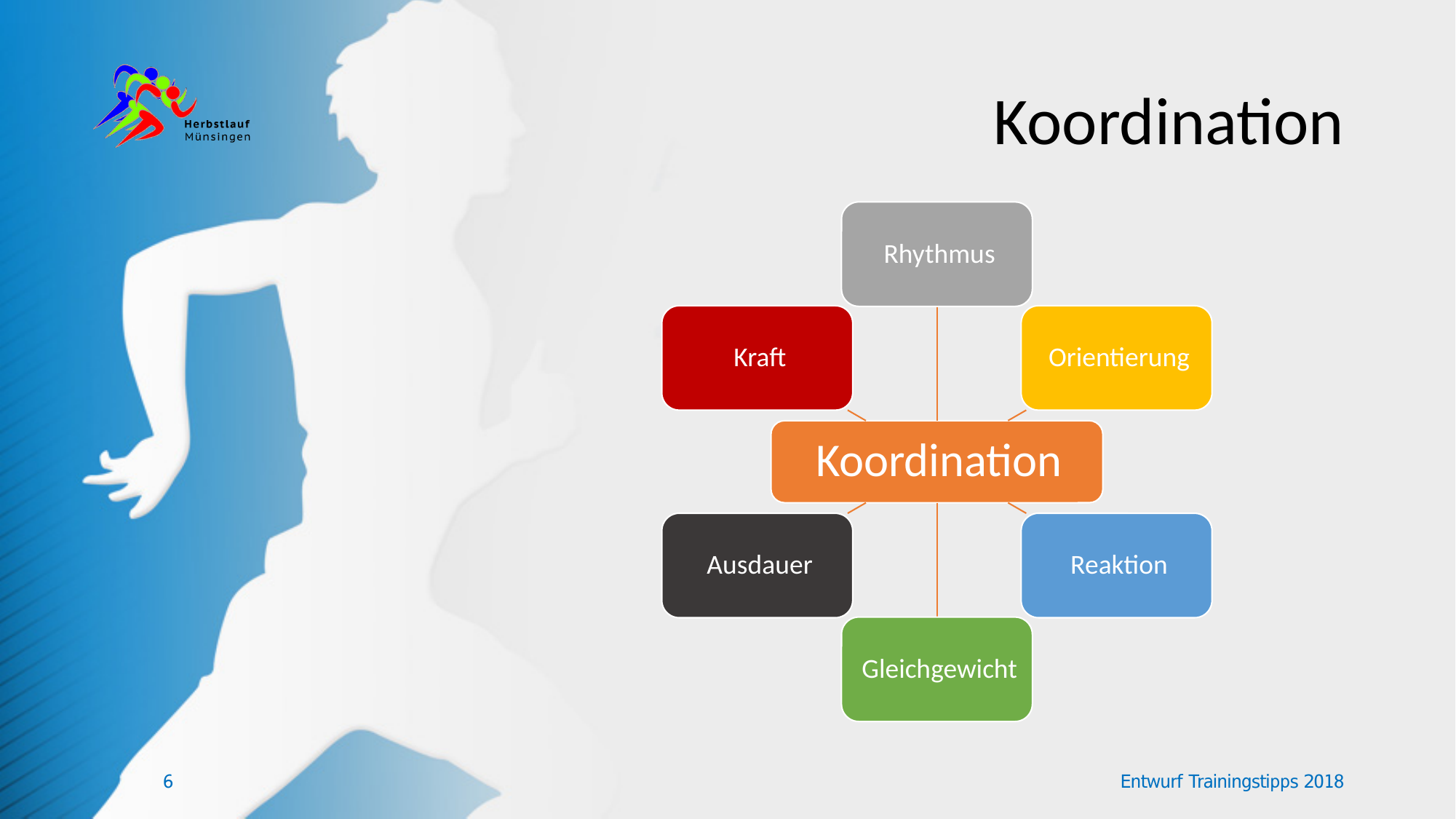

# Koordination
Koordination
Rhythmus
Orientierung
Reaktion
Gleichgewicht
Ausdauer
Kraft
6
Entwurf Trainingstipps 2018